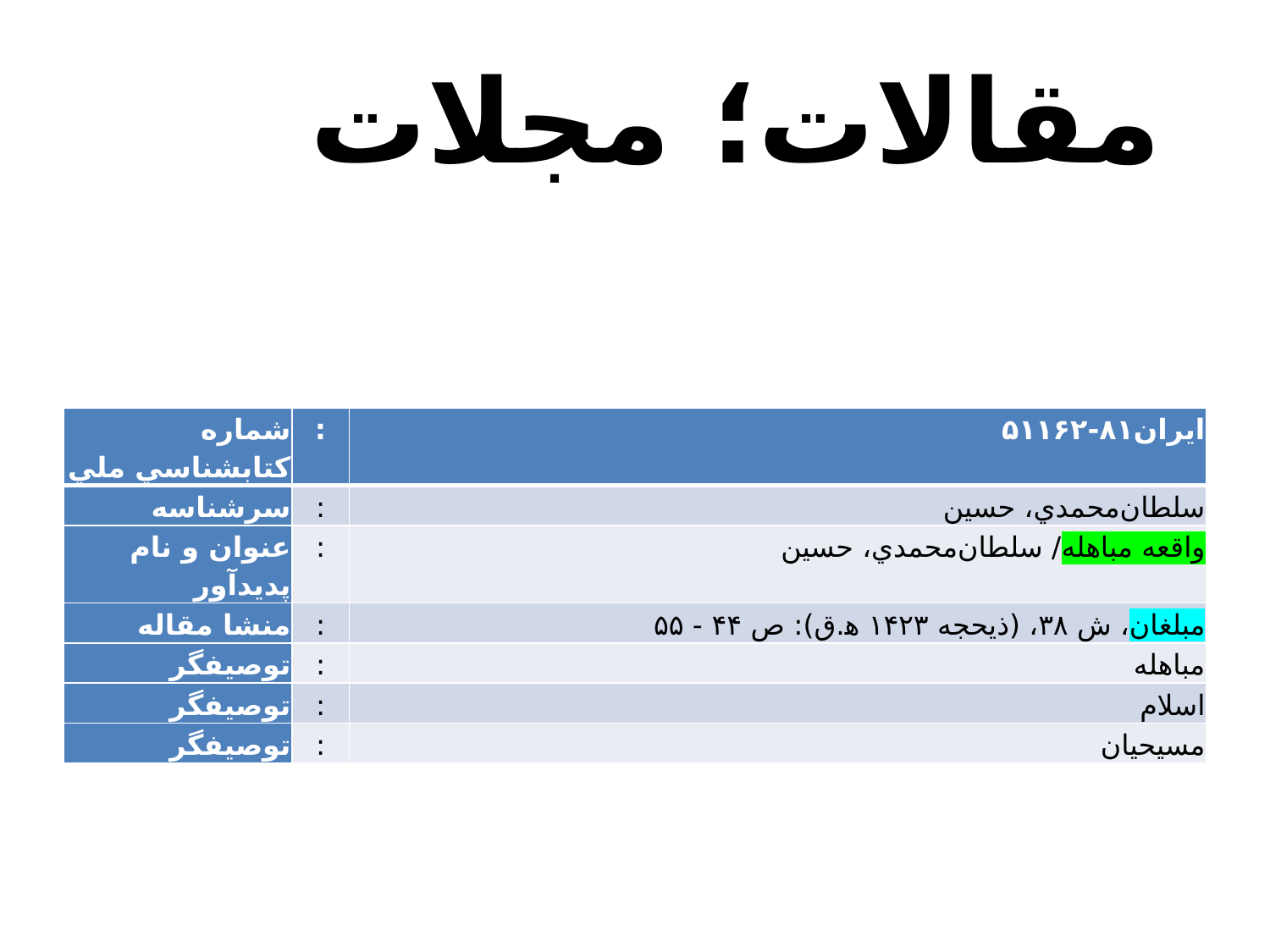

مقالات؛ مجلات

| ‏شماره کتابشناسي ملي | : | ايران۸۱-۵۱۱۶۲ |
| --- | --- | --- |
| ‏سرشناسه | : | س‍ل‍طان‌م‍ح‍م‍دي‌، ح‍س‍ي‍ن‌ |
| ‏عنوان و نام پديدآور | : | واق‍ع‍ه‌ م‍ب‍اه‍ل‍ه‌/ س‍ل‍طان‌م‍ح‍م‍دي‌، ح‍س‍ي‍ن‌ |
| ‏منشا مقاله | : | م‍ب‍ل‍غ‍ان‌، ش‌ ۳۸، (ذي‍ح‍ج‍ه‌ ۱۴۲۳ ه‍.ق‌): ص‌ ۴۴ - ۵۵ |
| ‏توصيفگر | : | م‍ب‍اه‍ل‍ه‌ |
| ‏توصيفگر | : | اس‍لام‌ |
| ‏توصيفگر | : | م‍س‍ي‍ح‍ي‍ان‌ |